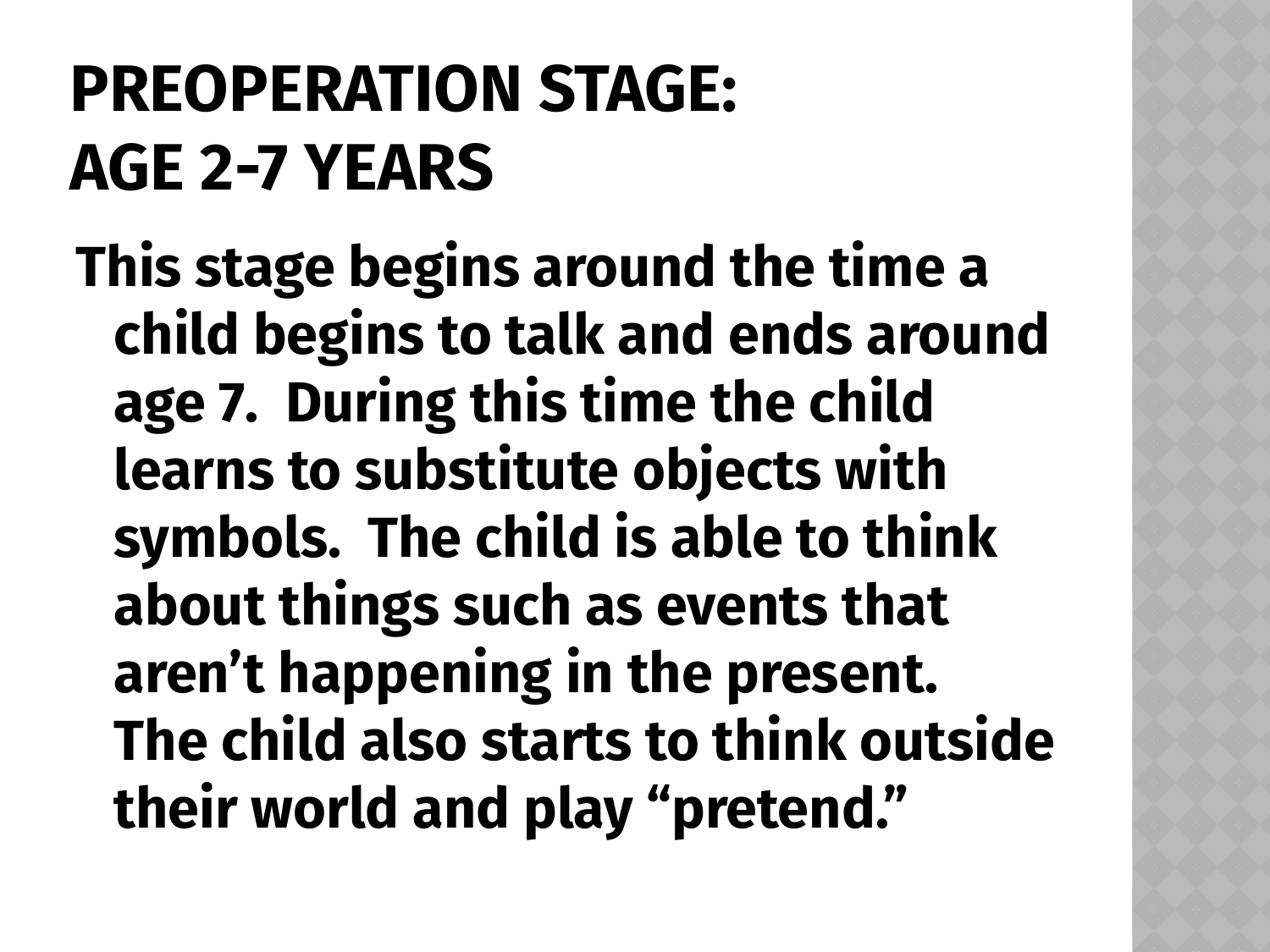

# Preoperation Stage: age 2-7 years
This stage begins around the time a child begins to talk and ends around age 7.  During this time the child learns to substitute objects with symbols.  The child is able to think about things such as events that aren’t happening in the present.  The child also starts to think outside their world and play “pretend.”